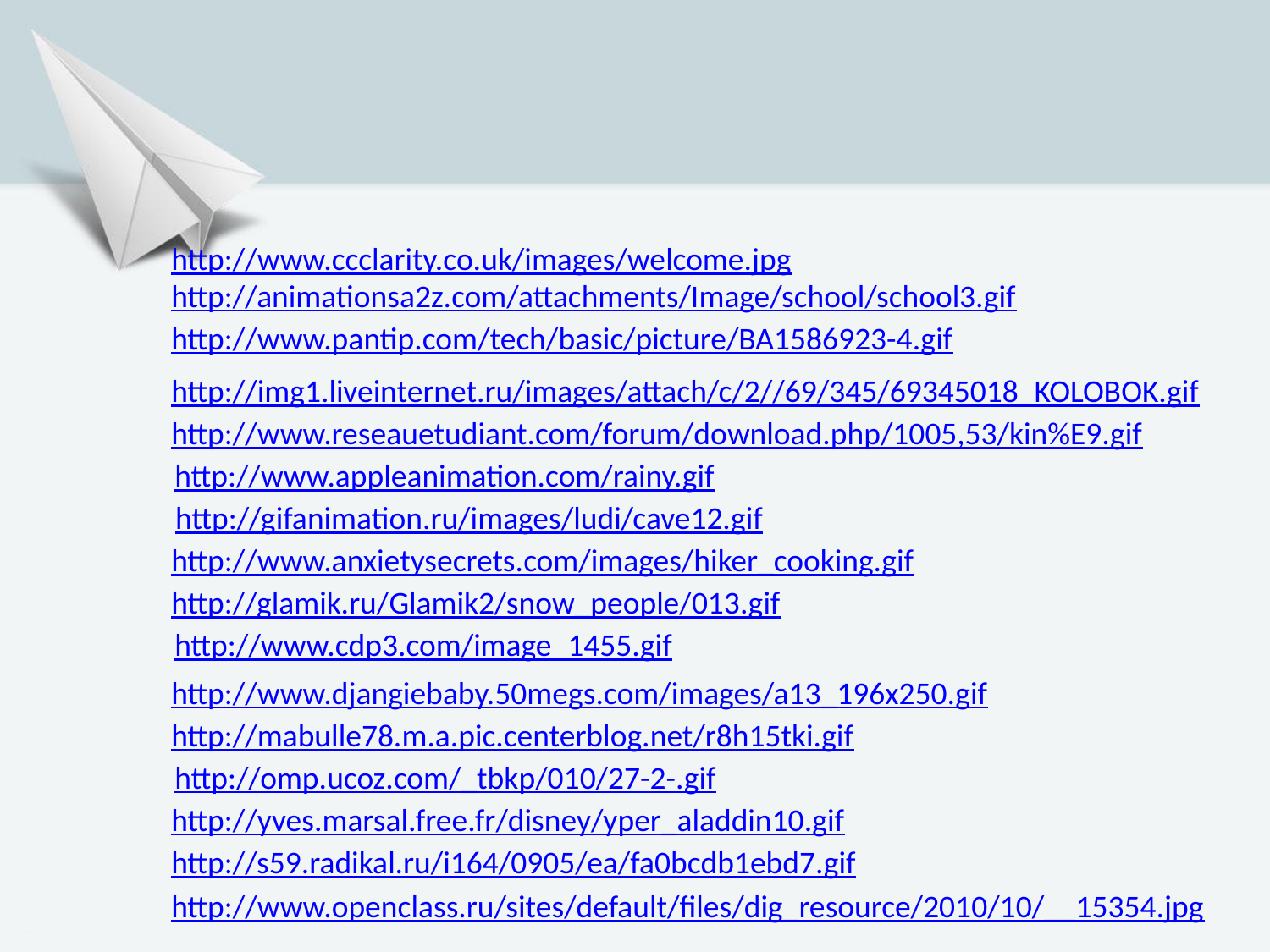

http://www.ccclarity.co.uk/images/welcome.jpg
http://animationsa2z.com/attachments/Image/school/school3.gif
http://www.pantip.com/tech/basic/picture/BA1586923-4.gif
http://img1.liveinternet.ru/images/attach/c/2//69/345/69345018_KOLOBOK.gif
http://www.reseauetudiant.com/forum/download.php/1005,53/kin%E9.gif
http://www.appleanimation.com/rainy.gif
http://gifanimation.ru/images/ludi/cave12.gif
http://www.anxietysecrets.com/images/hiker_cooking.gif
http://glamik.ru/Glamik2/snow_people/013.gif
http://www.cdp3.com/image_1455.gif
http://www.djangiebaby.50megs.com/images/a13_196x250.gif
http://mabulle78.m.a.pic.centerblog.net/r8h15tki.gif
http://omp.ucoz.com/_tbkp/010/27-2-.gif
http://yves.marsal.free.fr/disney/yper_aladdin10.gif
http://s59.radikal.ru/i164/0905/ea/fa0bcdb1ebd7.gif
http://www.openclass.ru/sites/default/files/dig_resource/2010/10/__15354.jpg